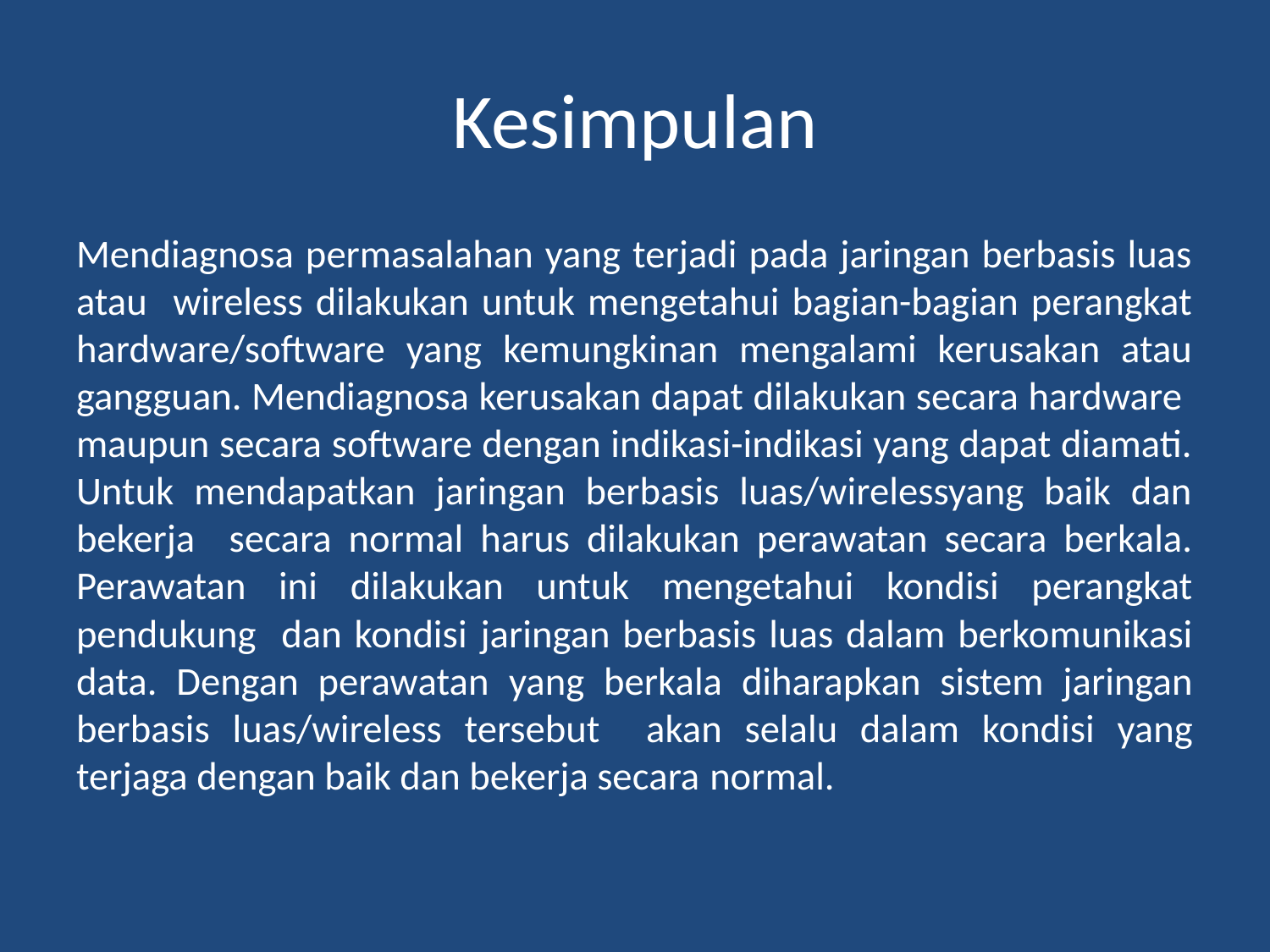

# Kesimpulan
Mendiagnosa permasalahan yang terjadi pada jaringan berbasis luas atau  wireless dilakukan untuk mengetahui bagian-bagian perangkat hardware/software yang kemungkinan mengalami kerusakan atau gangguan. Mendiagnosa kerusakan dapat dilakukan secara hardware  maupun secara software dengan indikasi-indikasi yang dapat diamati. Untuk mendapatkan jaringan berbasis luas/wirelessyang baik dan bekerja  secara normal harus dilakukan perawatan secara berkala. Perawatan ini dilakukan untuk mengetahui kondisi perangkat pendukung  dan kondisi jaringan berbasis luas dalam berkomunikasi data. Dengan perawatan yang berkala diharapkan sistem jaringan berbasis luas/wireless tersebut  akan selalu dalam kondisi yang terjaga dengan baik dan bekerja secara normal.